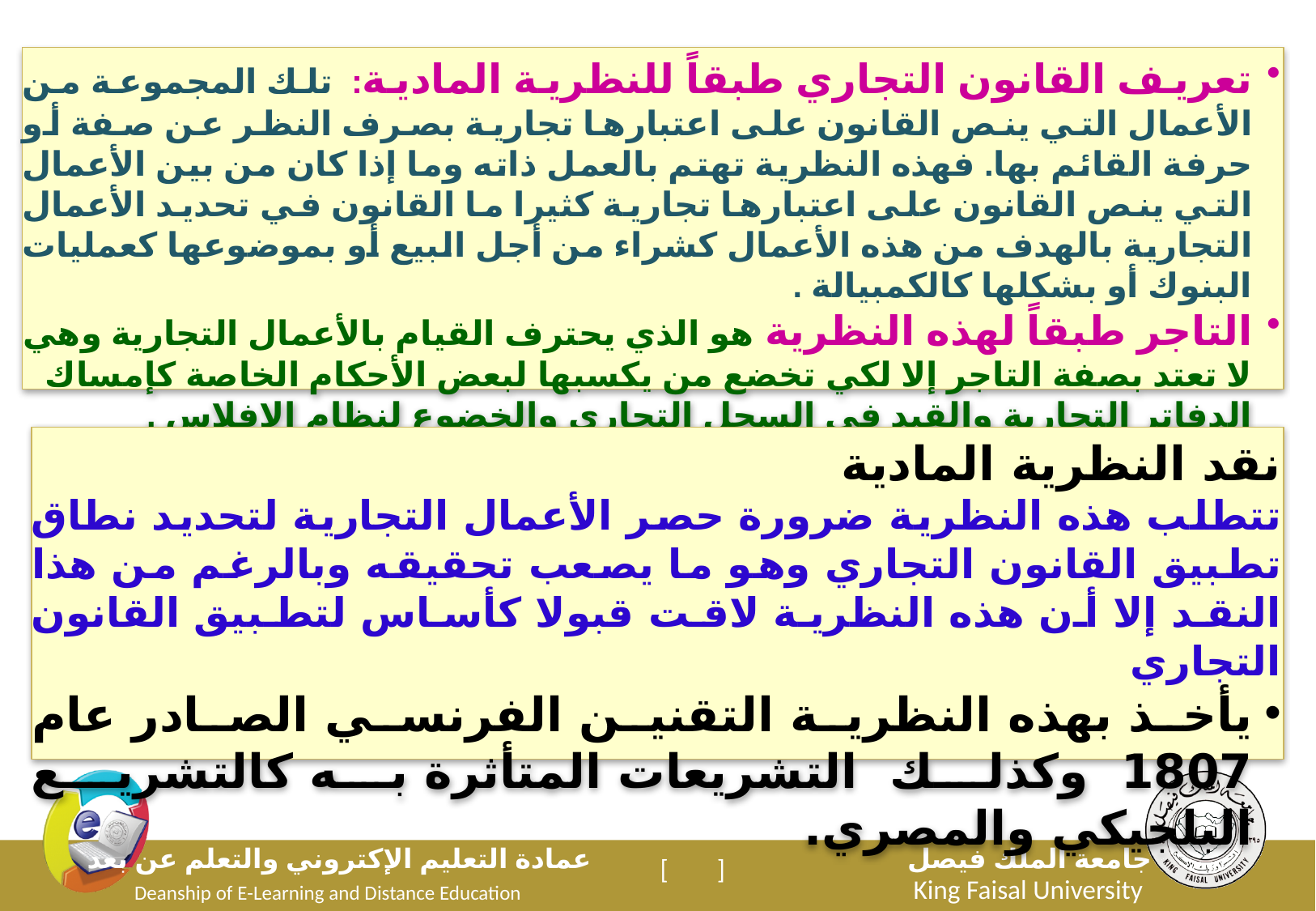

تعريف القانون التجاري طبقاً للنظرية المادية:  تلك المجموعة من الأعمال التي ينص القانون على اعتبارها تجارية بصرف النظر عن صفة أو حرفة القائم بها. فهذه النظرية تهتم بالعمل ذاته وما إذا كان من بين الأعمال التي ينص القانون على اعتبارها تجارية كثيرا ما القانون في تحديد الأعمال التجارية بالهدف من هذه الأعمال كشراء من أجل البيع أو بموضوعها كعمليات البنوك أو بشكلها كالكمبيالة .
التاجر طبقاً لهذه النظرية هو الذي يحترف القيام بالأعمال التجارية وهي لا تعتد بصفة التاجر إلا لكي تخضع من يكسبها لبعض الأحكام الخاصة كإمساك الدفاتر التجارية والقيد في السحل التجاري والخضوع لنظام الإفلاس .

نقد النظرية المادية
تتطلب هذه النظرية ضرورة حصر الأعمال التجارية لتحديد نطاق تطبيق القانون التجاري وهو ما يصعب تحقيقه وبالرغم من هذا النقد إلا أن هذه النظرية لاقت قبولا كأساس لتطبيق القانون التجاري
يأخذ بهذه النظرية التقنين الفرنسي الصادر عام 1807  وكذلك  التشريعات المتأثرة به كالتشريع البلجيكي والمصري.